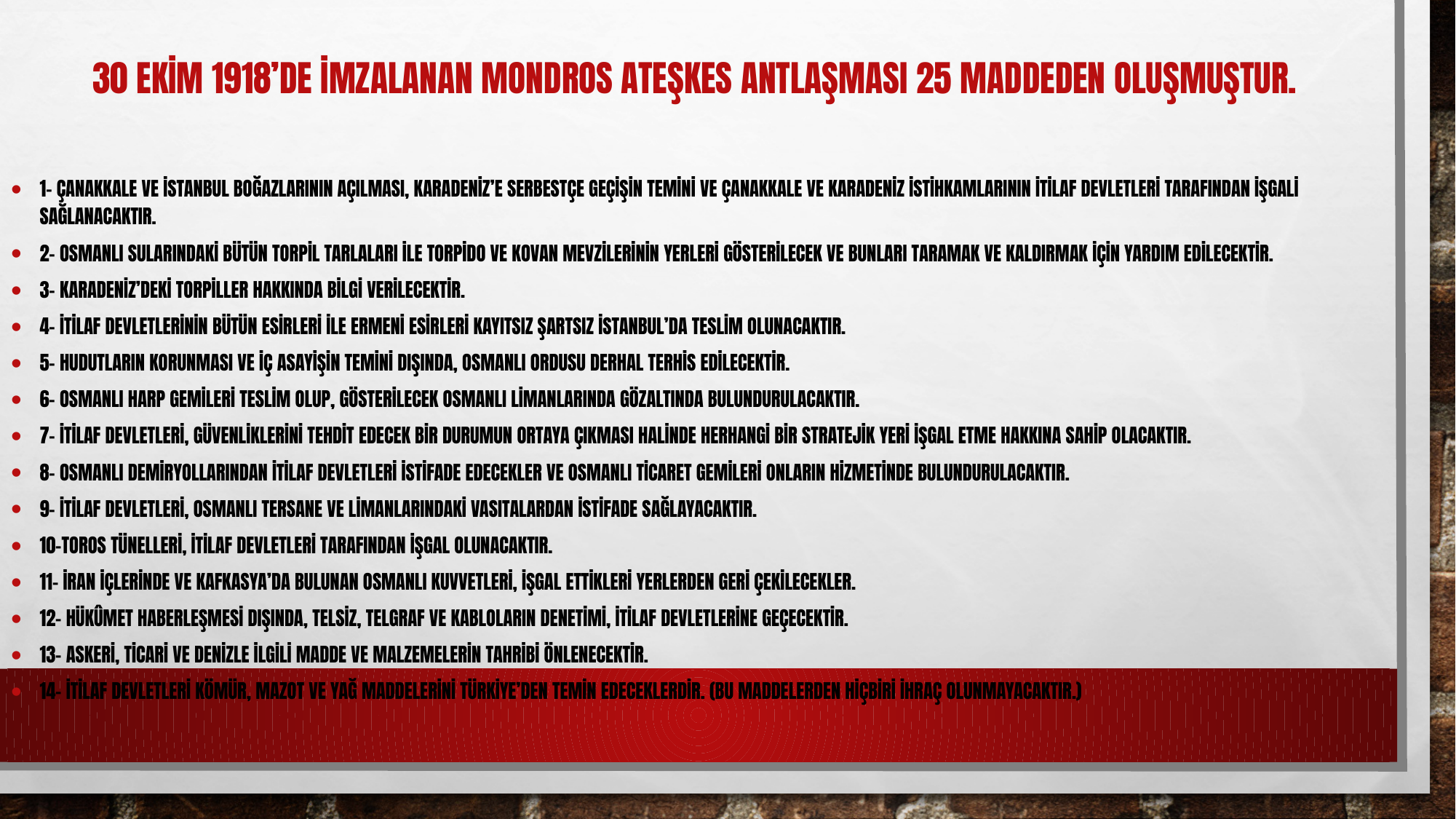

# 30 Ekim 1918’de imzalanan Mondros Ateşkes Antlaşması 25 maddeden oluşmuştur.

1- Çanakkale ve İstanbul Boğazlarının açılması, Karadeniz’e serbestçe geçişin temini ve Çanakkale ve Karadeniz istihkamlarının İtilaf Devletleri tarafından işgali sağlanacaktır.
2- Osmanlı sularındaki bütün torpil tarlaları ile torpido ve kovan mevzilerinin yerleri gösterilecek ve bunları taramak ve kaldırmak için yardım edilecektir.
3- Karadeniz’deki torpiller hakkında bilgi verilecektir.
4- İtilaf Devletlerinin bütün esirleri ile Ermeni esirleri kayıtsız şartsız İstanbul’da teslim olunacaktır.
5- Hudutların korunması ve iç asayişin temini dışında, Osmanlı ordusu derhal terhis edilecektir.
6- Osmanlı harp gemileri teslim olup, gösterilecek Osmanlı limanlarında gözaltında bulundurulacaktır.
7- İtilaf Devletleri, güvenliklerini tehdit edecek bir durumun ortaya çıkması halinde herhangi bir stratejik yeri işgal etme hakkına sahip olacaktır.
8- Osmanlı demiryollarından İtilaf Devletleri istifade edecekler ve Osmanlı ticaret gemileri onların hizmetinde bulundurulacaktır.
9- İtilaf Devletleri, Osmanlı tersane ve limanlarındaki vasıtalardan istifade sağlayacaktır.
10-Toros Tünelleri, İtilaf Devletleri tarafından işgal olunacaktır.
11- İran içlerinde ve Kafkasya’da bulunan Osmanlı kuvvetleri, işgal ettikleri yerlerden geri çekilecekler.
12- Hükûmet haberleşmesi dışında, telsiz, telgraf ve kabloların denetimi, İtilaf Devletlerine geçecektir.
13- Askeri, ticari ve denizle ilgili madde ve malzemelerin tahribi önlenecektir.
14- İtilaf Devletleri kömür, mazot ve yağ maddelerini Türkiye’den temin edeceklerdir. (Bu maddelerden hiçbiri ihraç olunmayacaktır.)